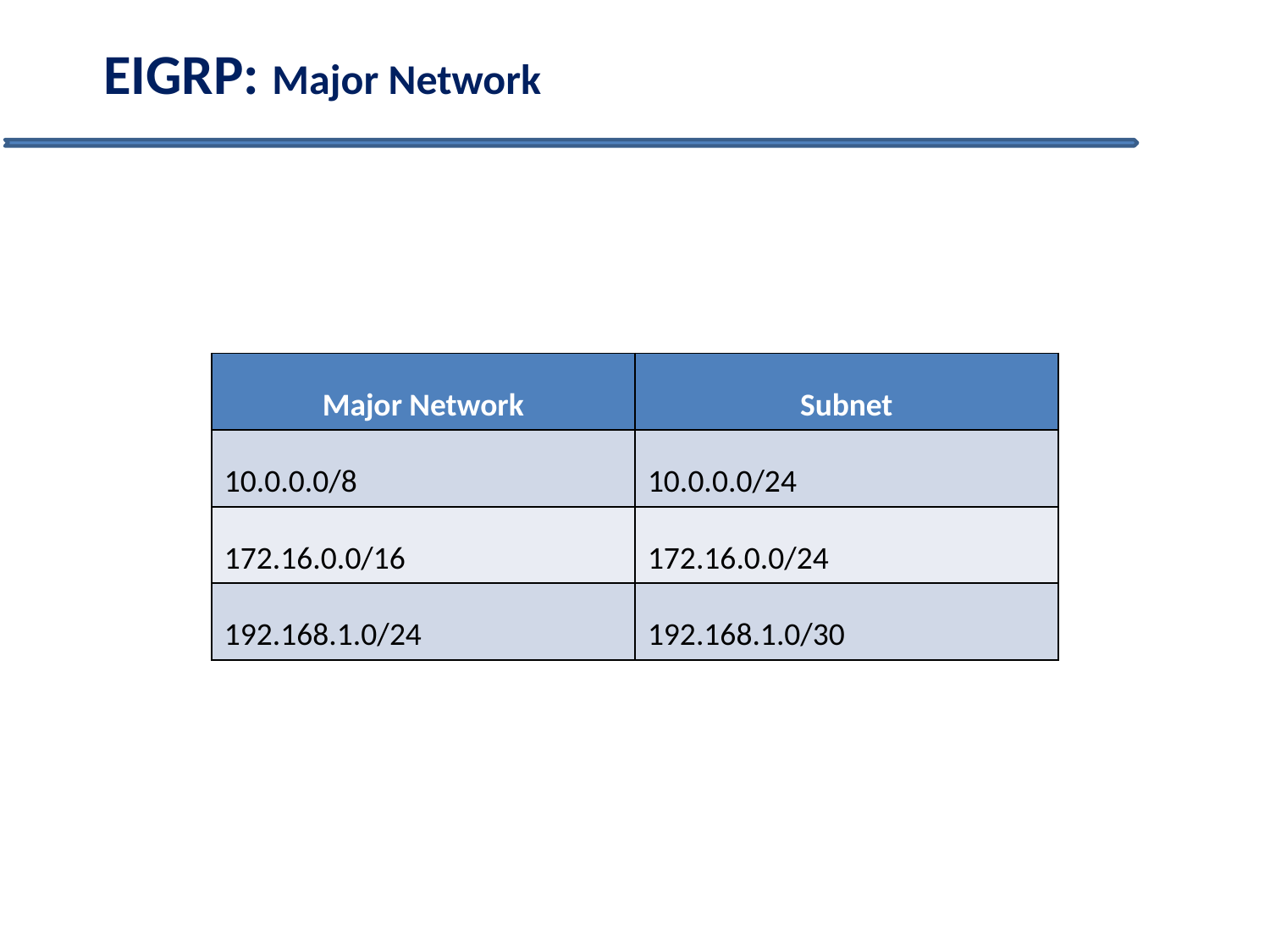

EIGRP: Major Network

| Major Network | Subnet |
| --- | --- |
| 10.0.0.0/8 | 10.0.0.0/24 |
| 172.16.0.0/16 | 172.16.0.0/24 |
| 192.168.1.0/24 | 192.168.1.0/30 |